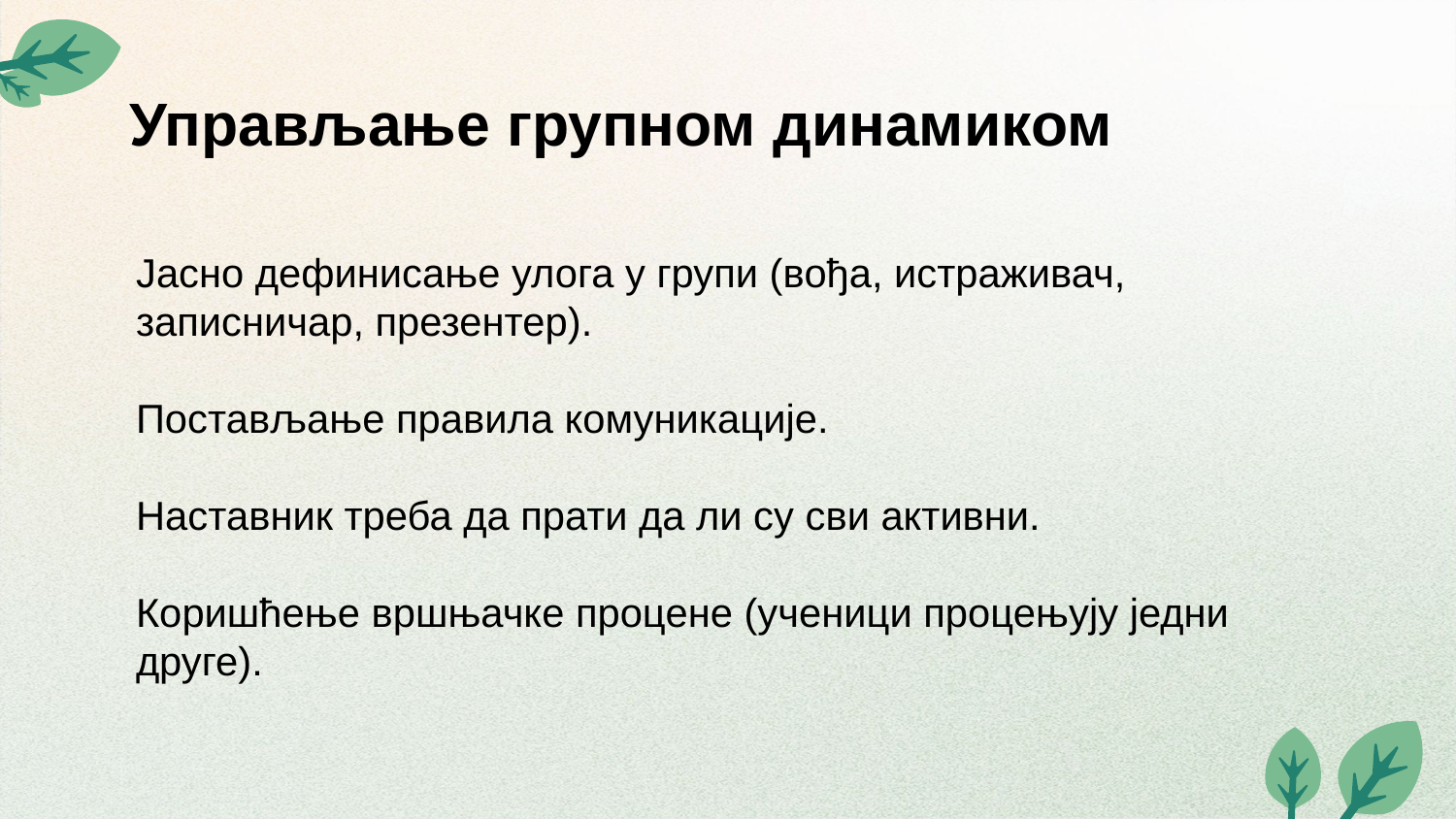

# Управљање групном динамиком
Јасно дефинисање улога у групи (вођа, истраживач, записничар, презентер).

Постављање правила комуникације.

Наставник треба да прати да ли су сви активни.

Коришћење вршњачке процене (ученици процењују једни друге).